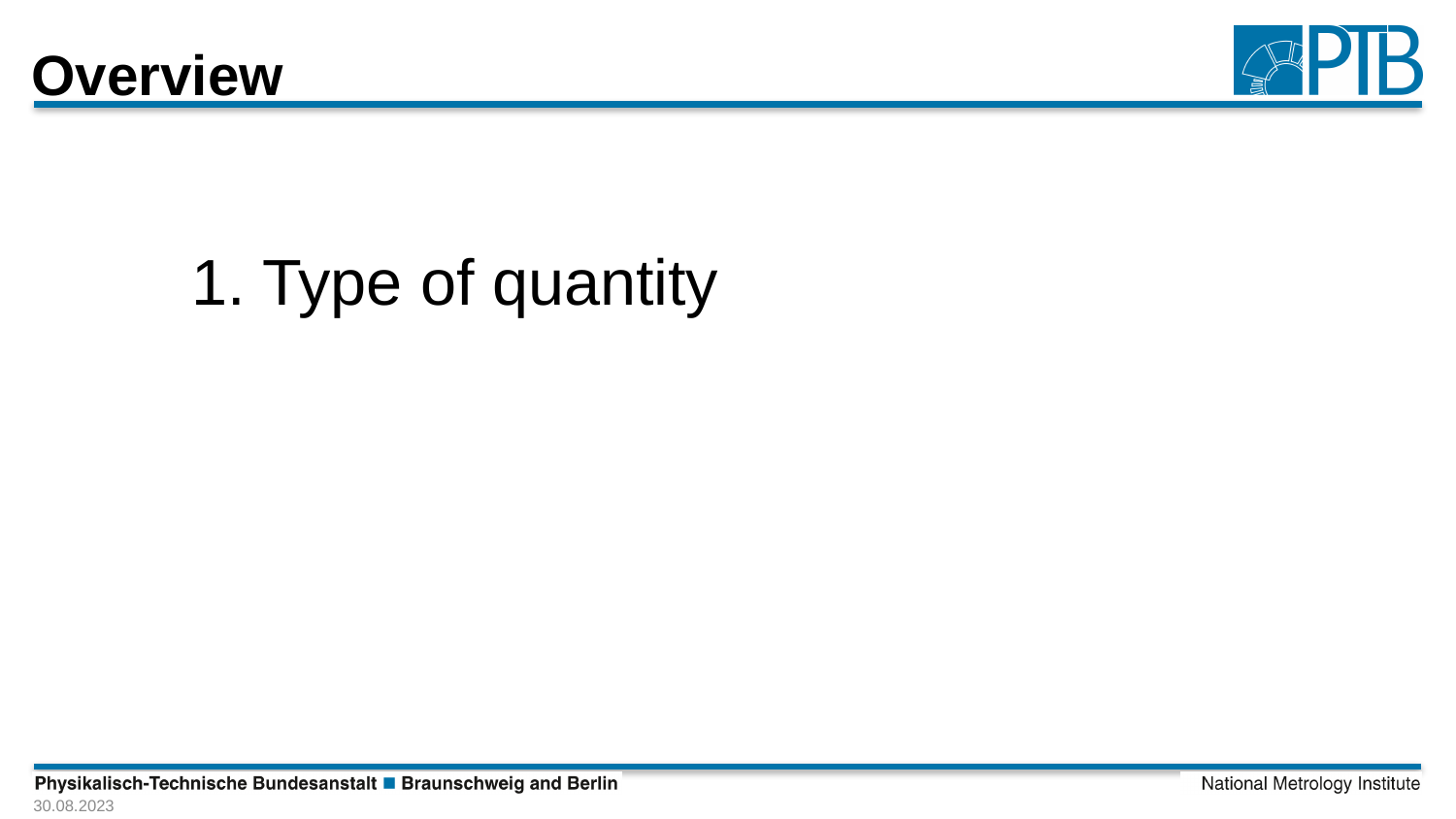

# Overview
1. Type of quantity

30.08.2023